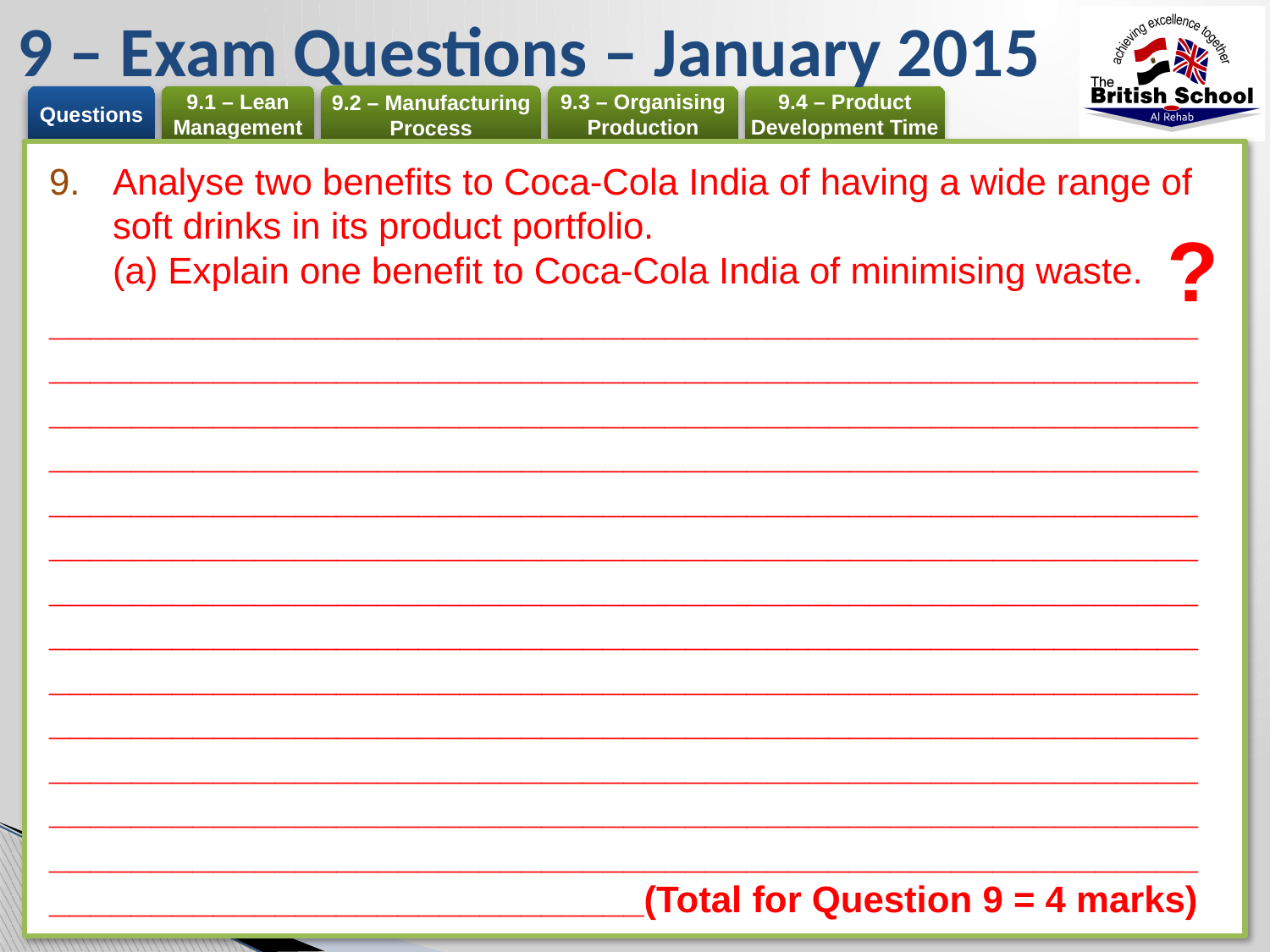

# 9 – Exam Questions – January 2015
Analyse two benefits to Coca-Cola India of having a wide range of soft drinks in its product portfolio.
(a) Explain one benefit to Coca-Cola India of minimising waste.
_____________________________________________________________________________________________________________________________________________________________________________________________________________________________________________________________________________________________________________________________________________________________________________________________________________________________________________________________________________________________________________________________________________________________________________________________________________________________________________________________________________________________________________________________________________________________________________________(Total for Question 9 = 4 marks)
?